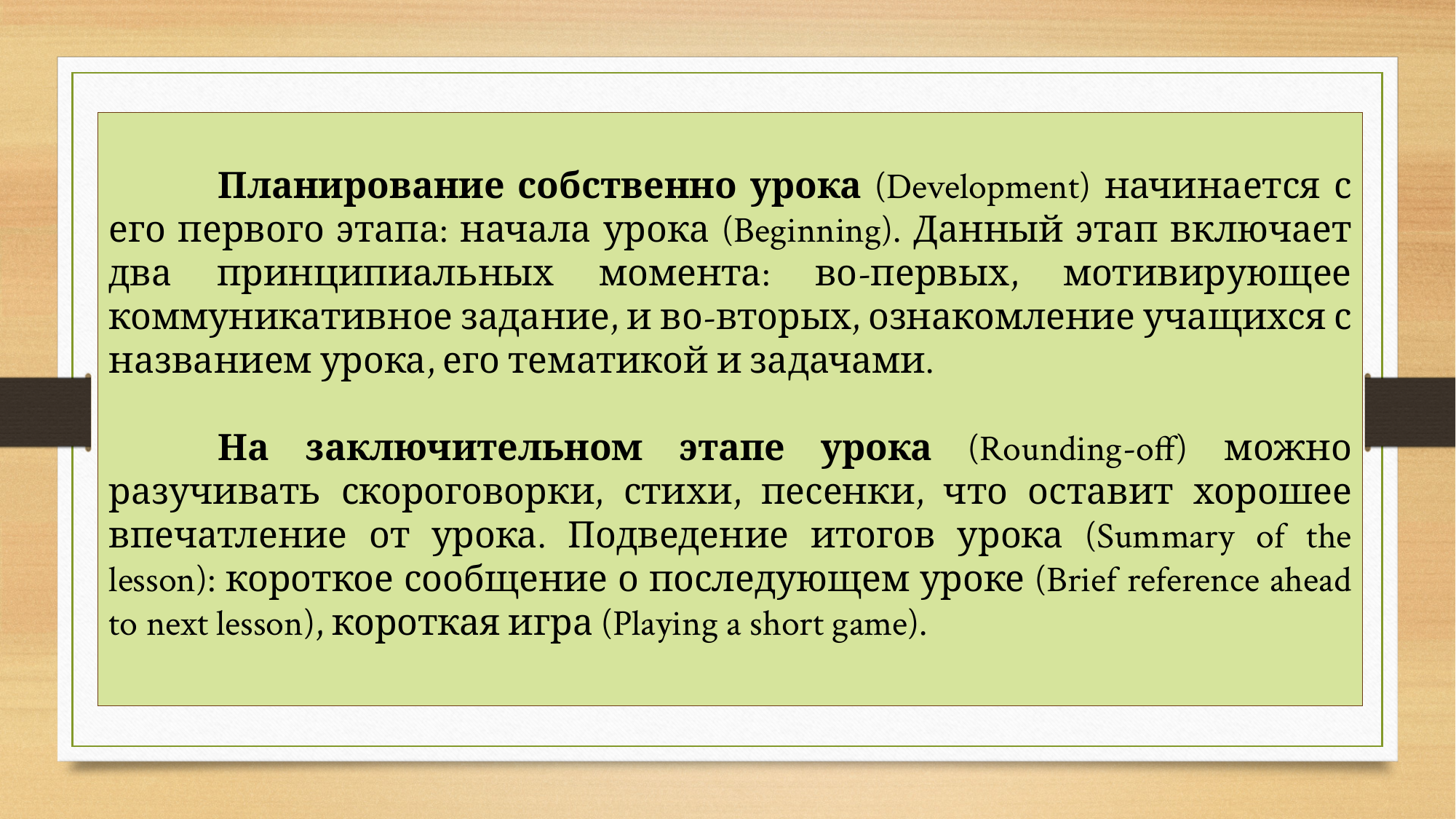

Планирование собственно урока (Development) начинается с его первого этапа: начала урока (Beginning). Данный этап включает два принципиальных момента: во-первых, мотивирующее коммуникативное задание, и во-вторых, ознакомление учащихся с названием урока, его тематикой и задачами.

	На заключительном этапе урока (Rounding-off) можно разучивать скороговорки, стихи, песенки, что оставит хорошее впечатление от урока. Подведение итогов урока (Summary of the lesson): короткое сообщение о последующем уроке (Brief reference ahead to next lesson), короткая игра (Playing a short game).